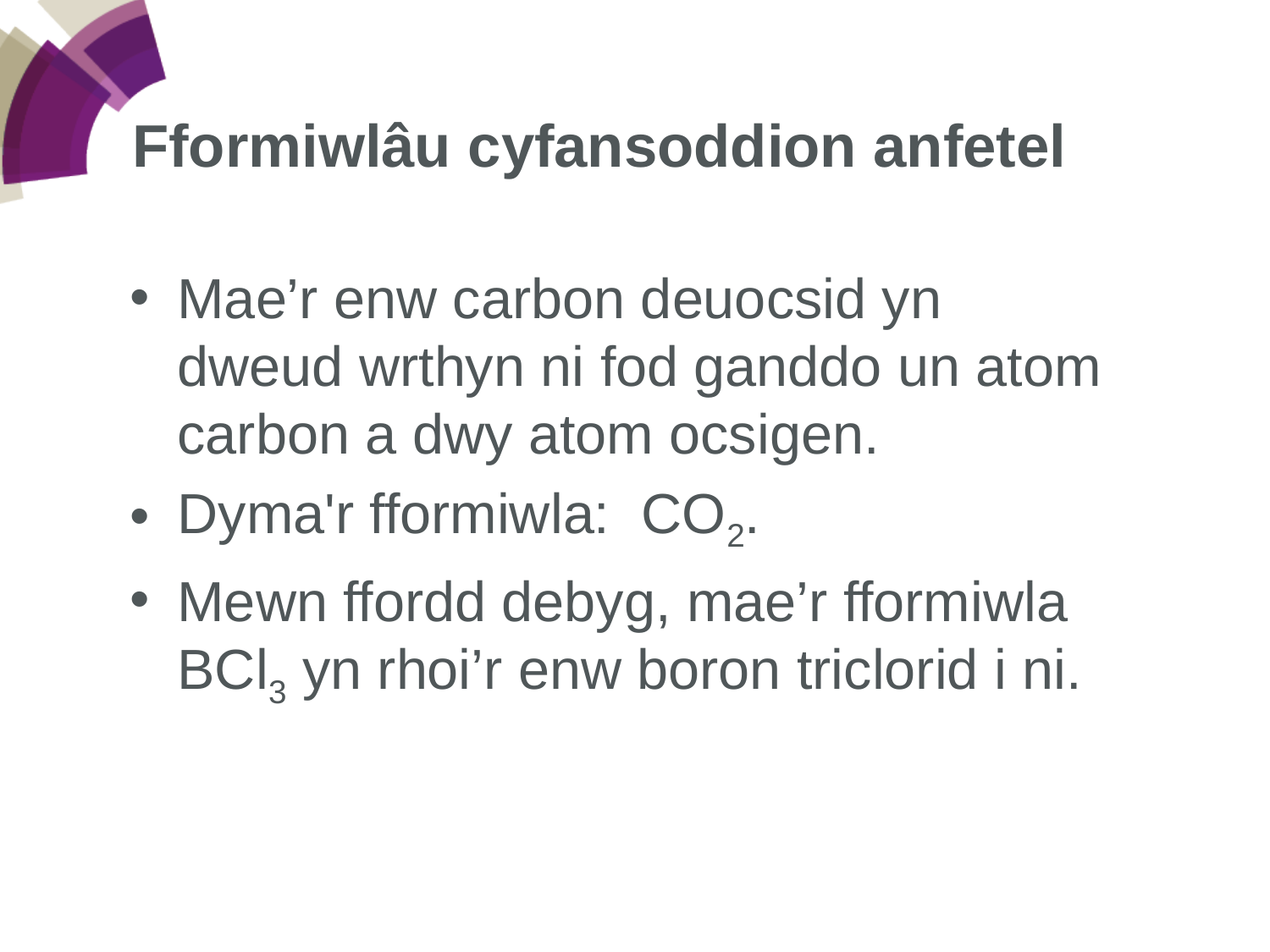

Fformiwlâu cyfansoddion anfetel

Mae’r enw carbon deuocsid yn dweud wrthyn ni fod ganddo un atom carbon a dwy atom ocsigen.
Dyma'r fformiwla:  CO2.
Mewn ffordd debyg, mae’r fformiwla BCl3 yn rhoi’r enw boron triclorid i ni.